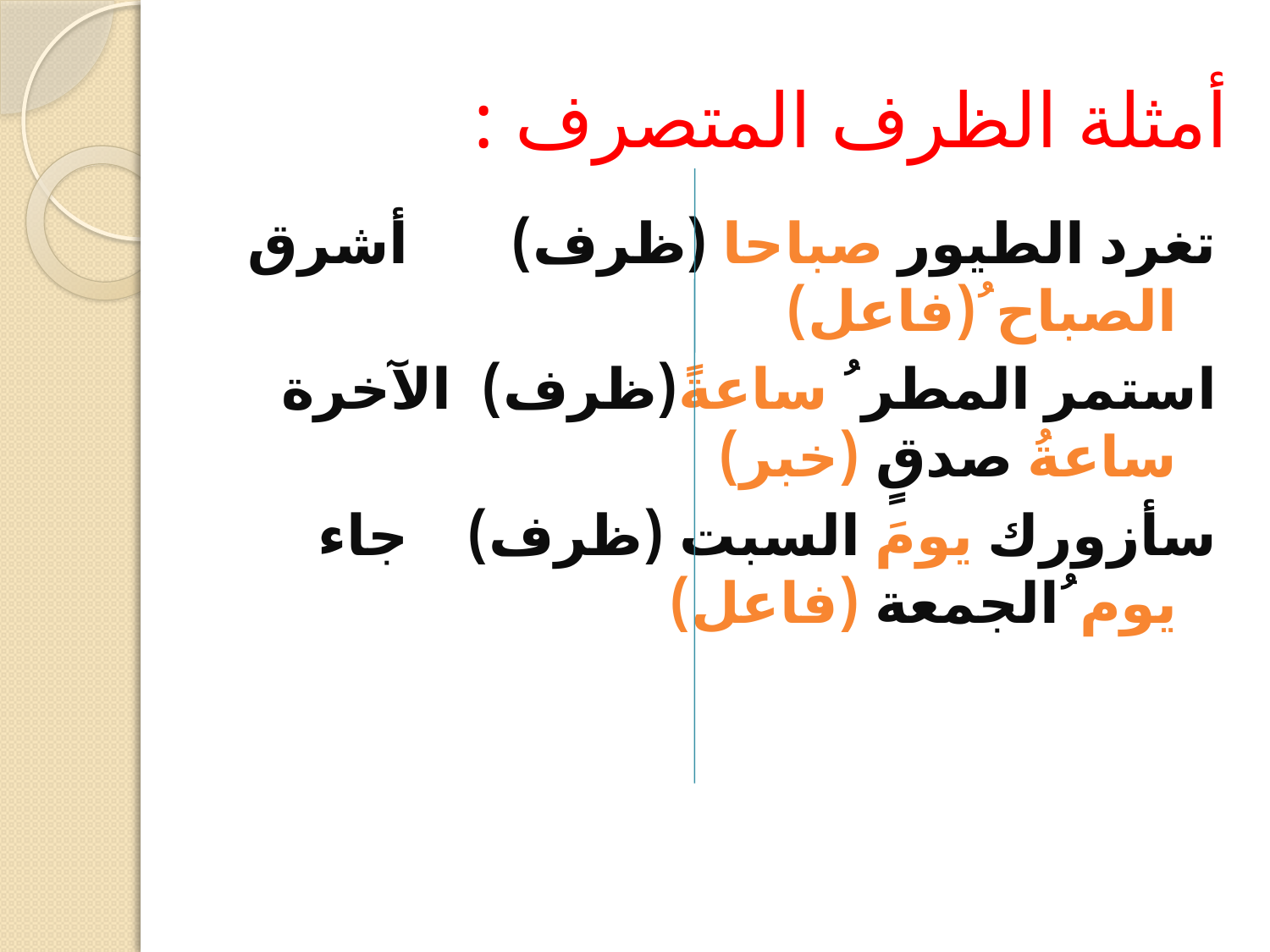

# أمثلة الظرف المتصرف :
تغرد الطيور صباحا (ظرف)       أشرق الصباح ُ(فاعل)
استمر المطر ُ ساعةً(ظرف)  الآخرة ساعةُ صدقٍ (خبر)
سأزورك يومَ السبت (ظرف)    جاء يوم ُالجمعة (فاعل)